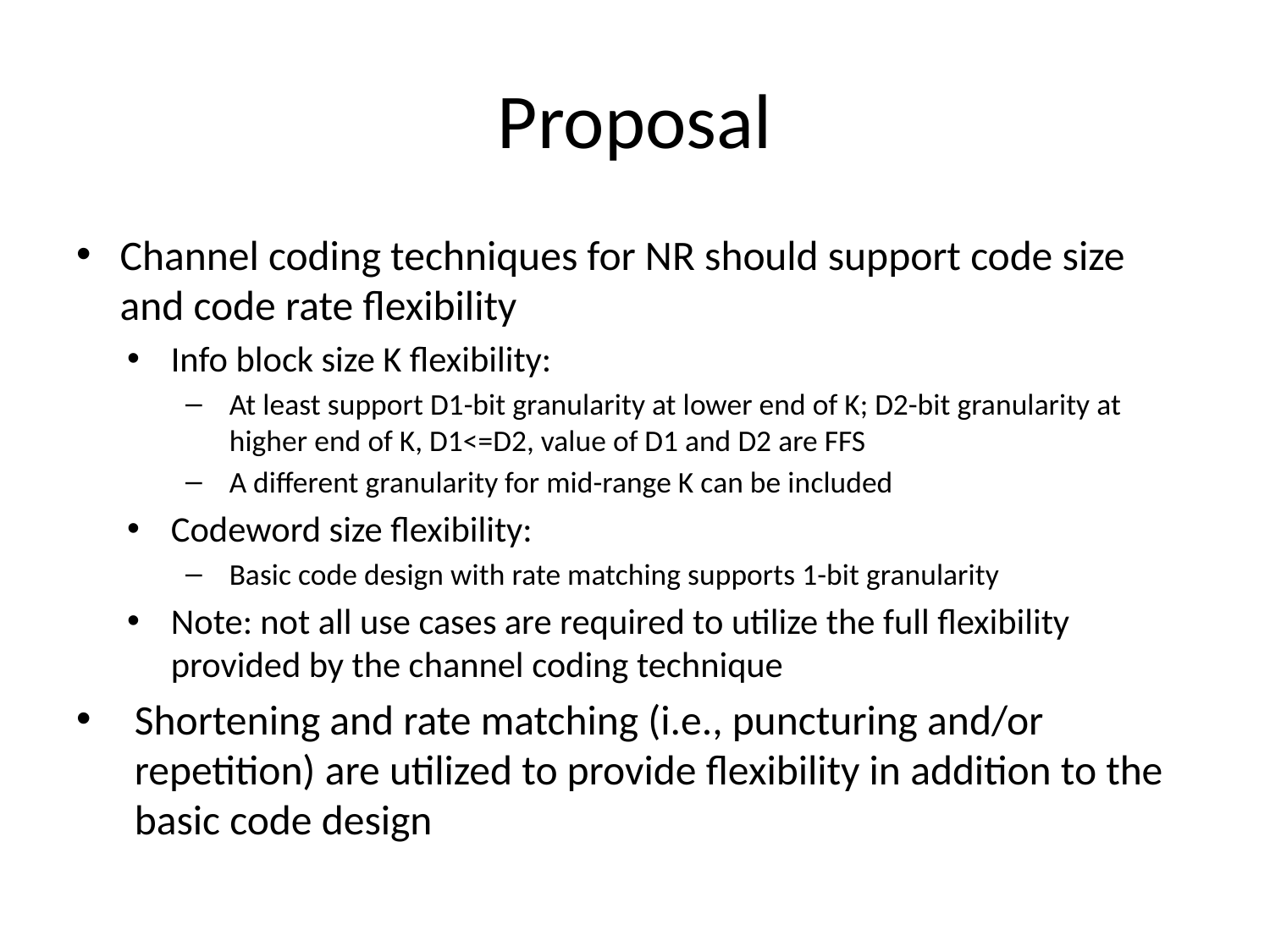

# Proposal
Channel coding techniques for NR should support code size and code rate flexibility
Info block size K flexibility:
At least support D1-bit granularity at lower end of K; D2-bit granularity at higher end of K, D1<=D2, value of D1 and D2 are FFS
A different granularity for mid-range K can be included
Codeword size flexibility:
Basic code design with rate matching supports 1-bit granularity
Note: not all use cases are required to utilize the full flexibility provided by the channel coding technique
Shortening and rate matching (i.e., puncturing and/or repetition) are utilized to provide flexibility in addition to the basic code design